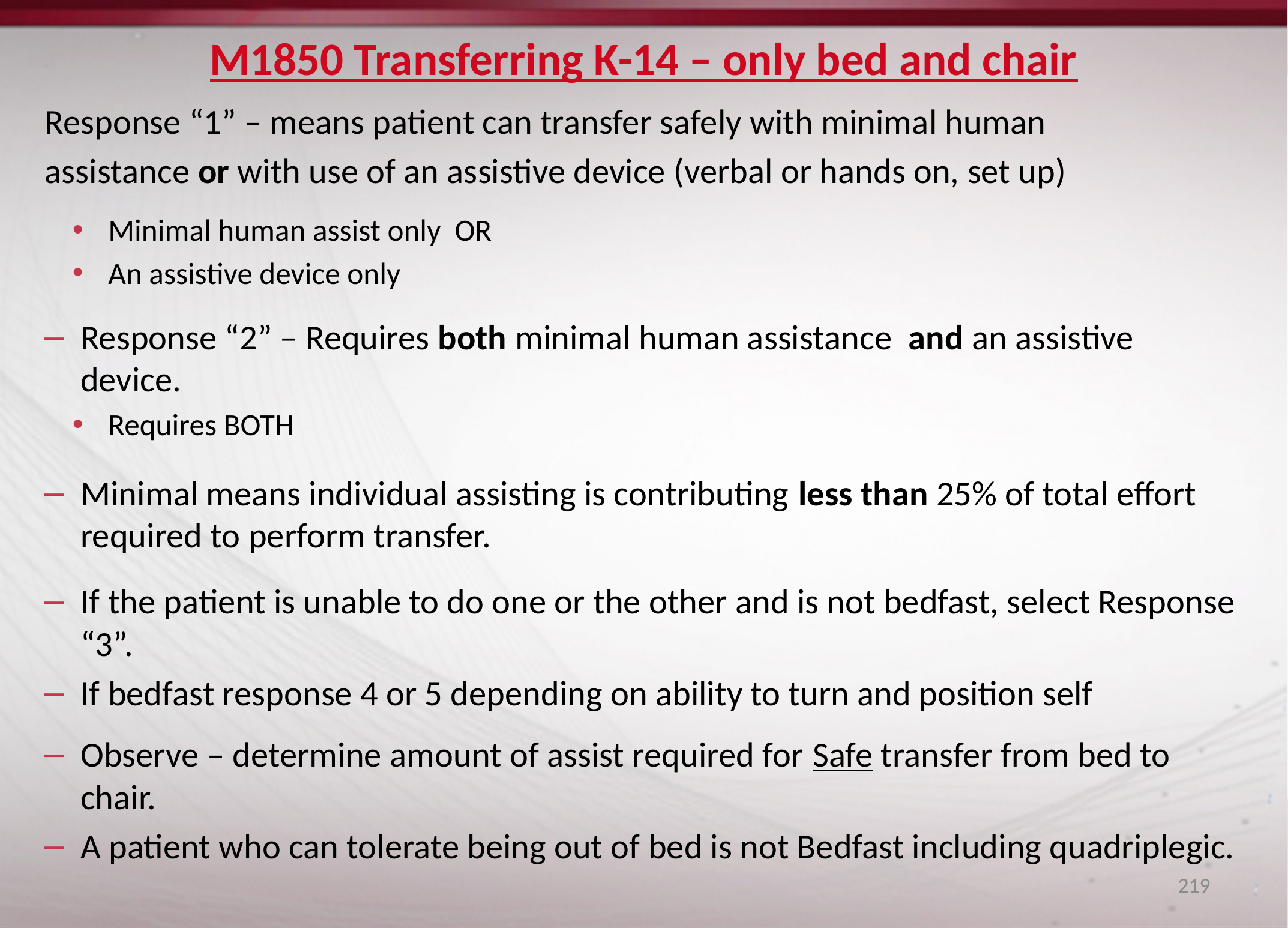

# M1850 Transferring K-14 – only bed and chair
Response “1” – means patient can transfer safely with minimal human
assistance or with use of an assistive device (verbal or hands on, set up)

Minimal human assist only  OR
An assistive device only

Response “2” – Requires both minimal human assistance  and an assistive device.
Requires BOTH

Minimal means individual assisting is contributing less than 25% of total effort required to perform transfer.

If the patient is unable to do one or the other and is not bedfast, select Response “3”.
If bedfast response 4 or 5 depending on ability to turn and position self

Observe – determine amount of assist required for Safe transfer from bed to chair.
A patient who can tolerate being out of bed is not Bedfast including quadriplegic.
219